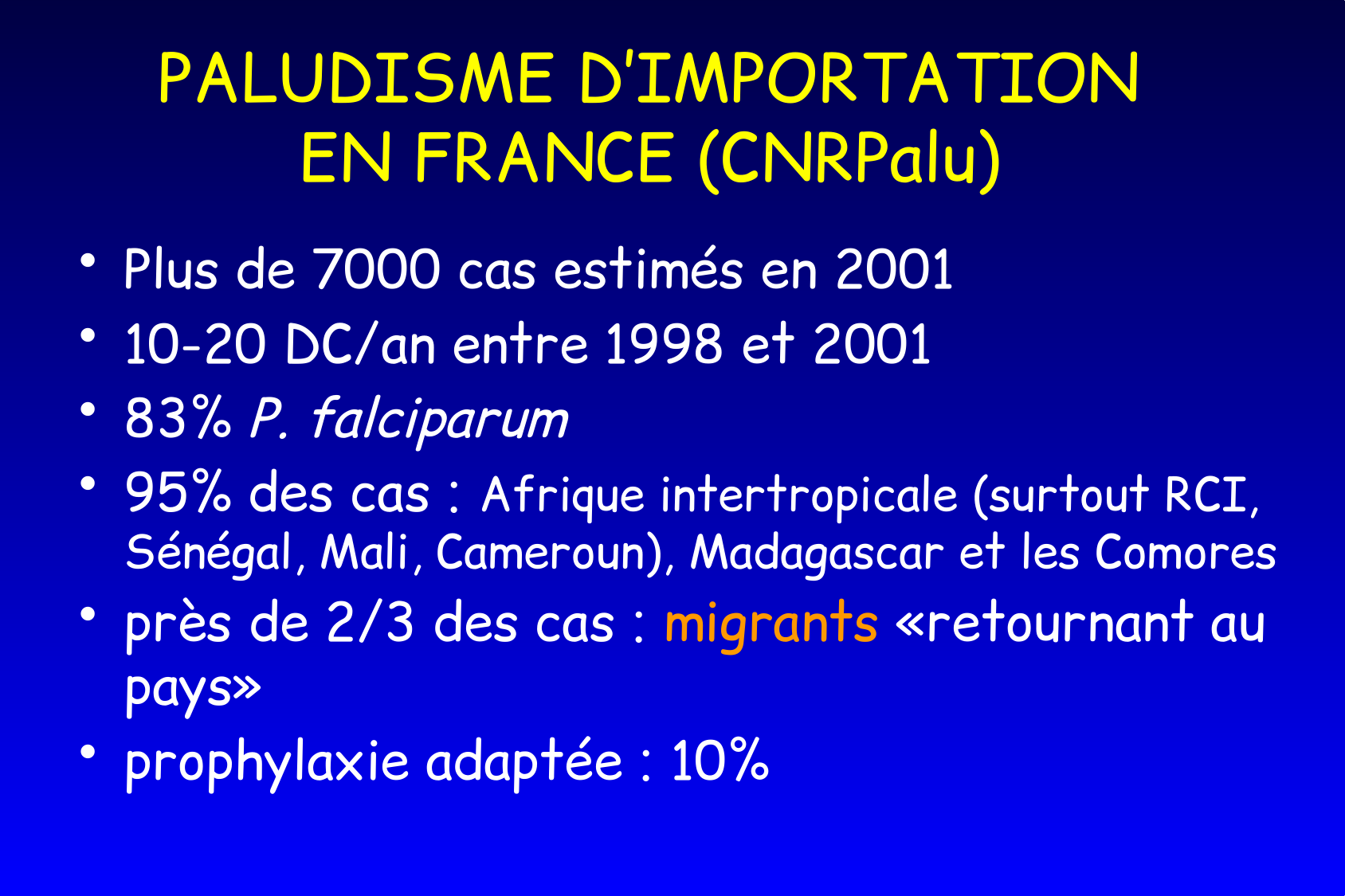

# PALUDISME D’IMPORTATION EN FRANCE (CNRPalu)
Plus de 7000 cas estimés en 2001
10-20 DC/an entre 1998 et 2001
83% P. falciparum
95% des cas : Afrique intertropicale (surtout RCI, Sénégal, Mali, Cameroun), Madagascar et les Comores
près de 2/3 des cas : migrants «retournant au pays»
prophylaxie adaptée : 10%